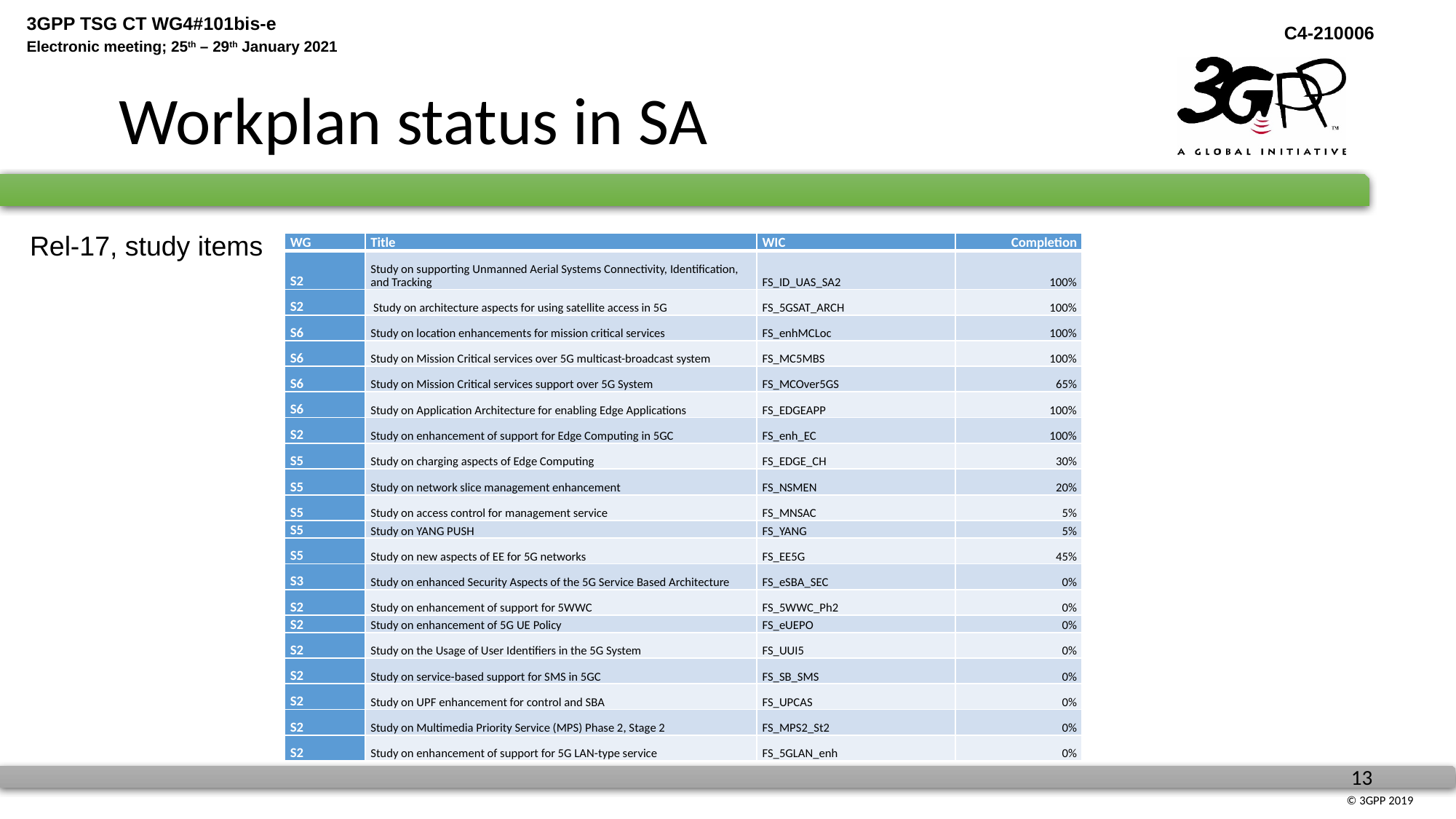

# Workplan status in SA
Rel-17, study items
| WG | Title | WIC | Completion |
| --- | --- | --- | --- |
| S2 | Study on supporting Unmanned Aerial Systems Connectivity, Identification, and Tracking | FS\_ID\_UAS\_SA2 | 100% |
| S2 | Study on architecture aspects for using satellite access in 5G | FS\_5GSAT\_ARCH | 100% |
| S6 | Study on location enhancements for mission critical services | FS\_enhMCLoc | 100% |
| S6 | Study on Mission Critical services over 5G multicast-broadcast system | FS\_MC5MBS | 100% |
| S6 | Study on Mission Critical services support over 5G System | FS\_MCOver5GS | 65% |
| S6 | Study on Application Architecture for enabling Edge Applications | FS\_EDGEAPP | 100% |
| S2 | Study on enhancement of support for Edge Computing in 5GC | FS\_enh\_EC | 100% |
| S5 | Study on charging aspects of Edge Computing | FS\_EDGE\_CH | 30% |
| S5 | Study on network slice management enhancement | FS\_NSMEN | 20% |
| S5 | Study on access control for management service | FS\_MNSAC | 5% |
| S5 | Study on YANG PUSH | FS\_YANG | 5% |
| S5 | Study on new aspects of EE for 5G networks | FS\_EE5G | 45% |
| S3 | Study on enhanced Security Aspects of the 5G Service Based Architecture | FS\_eSBA\_SEC | 0% |
| S2 | Study on enhancement of support for 5WWC | FS\_5WWC\_Ph2 | 0% |
| S2 | Study on enhancement of 5G UE Policy | FS\_eUEPO | 0% |
| S2 | Study on the Usage of User Identifiers in the 5G System | FS\_UUI5 | 0% |
| S2 | Study on service-based support for SMS in 5GC | FS\_SB\_SMS | 0% |
| S2 | Study on UPF enhancement for control and SBA | FS\_UPCAS | 0% |
| S2 | Study on Multimedia Priority Service (MPS) Phase 2, Stage 2 | FS\_MPS2\_St2 | 0% |
| S2 | Study on enhancement of support for 5G LAN-type service | FS\_5GLAN\_enh | 0% |